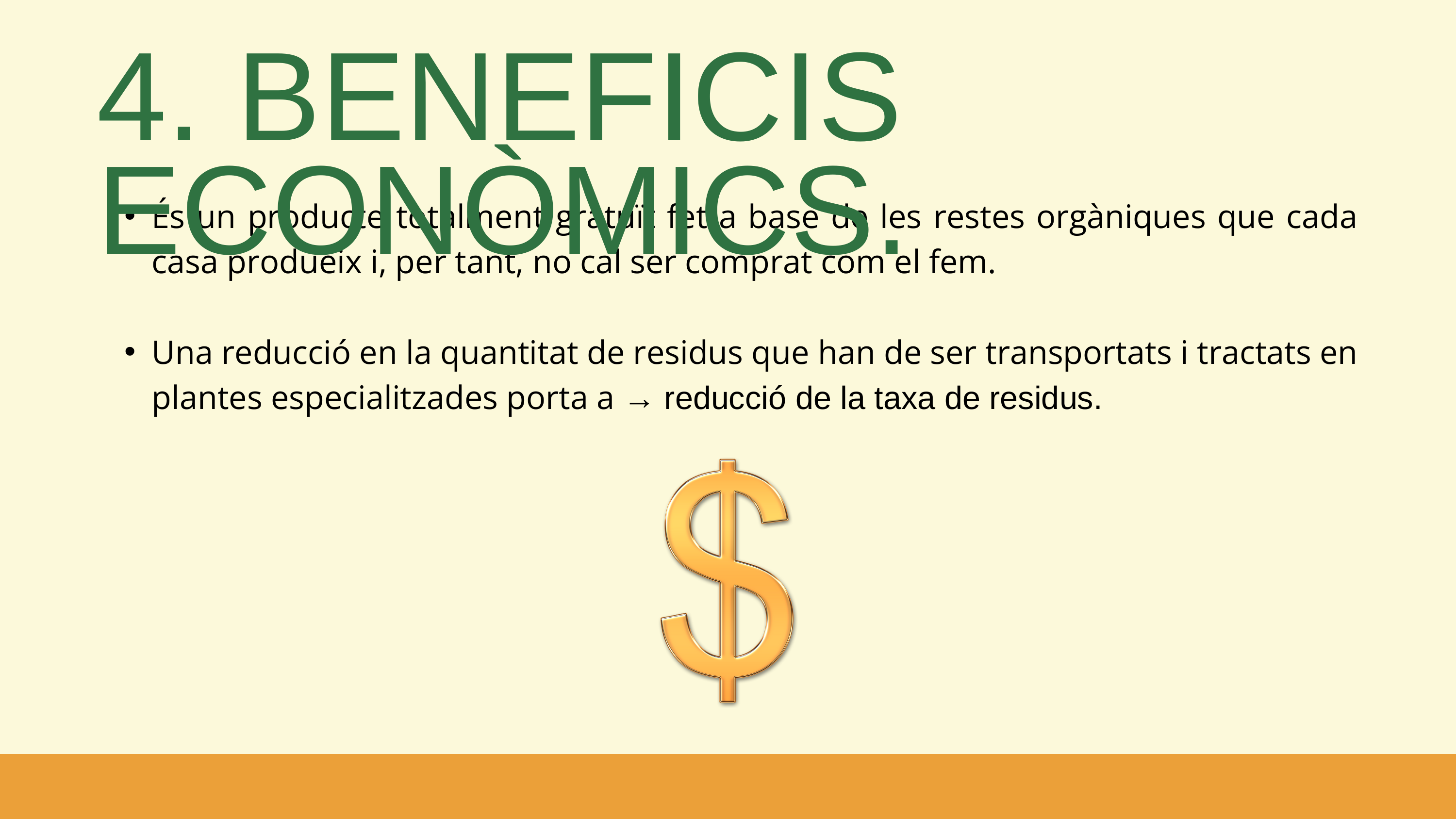

4. BENEFICIS ECONÒMICS.

És un producte totalment gratuït fet a base de les restes orgàniques que cada casa produeix i, per tant, no cal ser comprat com el fem.

Una reducció en la quantitat de residus que han de ser transportats i tractats en plantes especialitzades porta a → reducció de la taxa de residus.